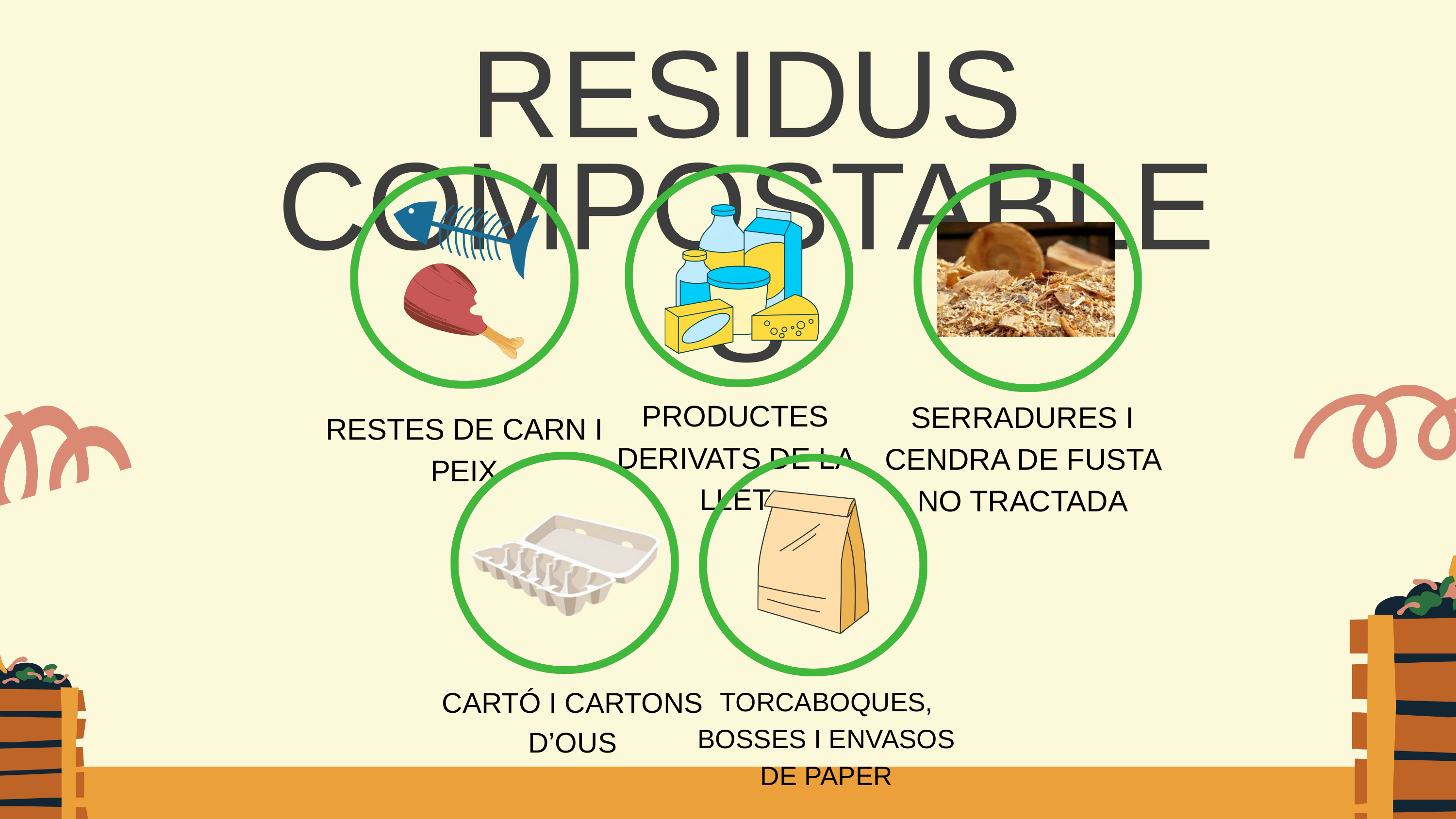

RESIDUS COMPOSTABLES

PRODUCTES DERIVATS DE LA LLET
SERRADURES I CENDRA DE FUSTA NO TRACTADA
RESTES DE CARN I PEIX

CARTÓ I CARTONS D’OUS
TORCABOQUES, BOSSES I ENVASOS DE PAPER